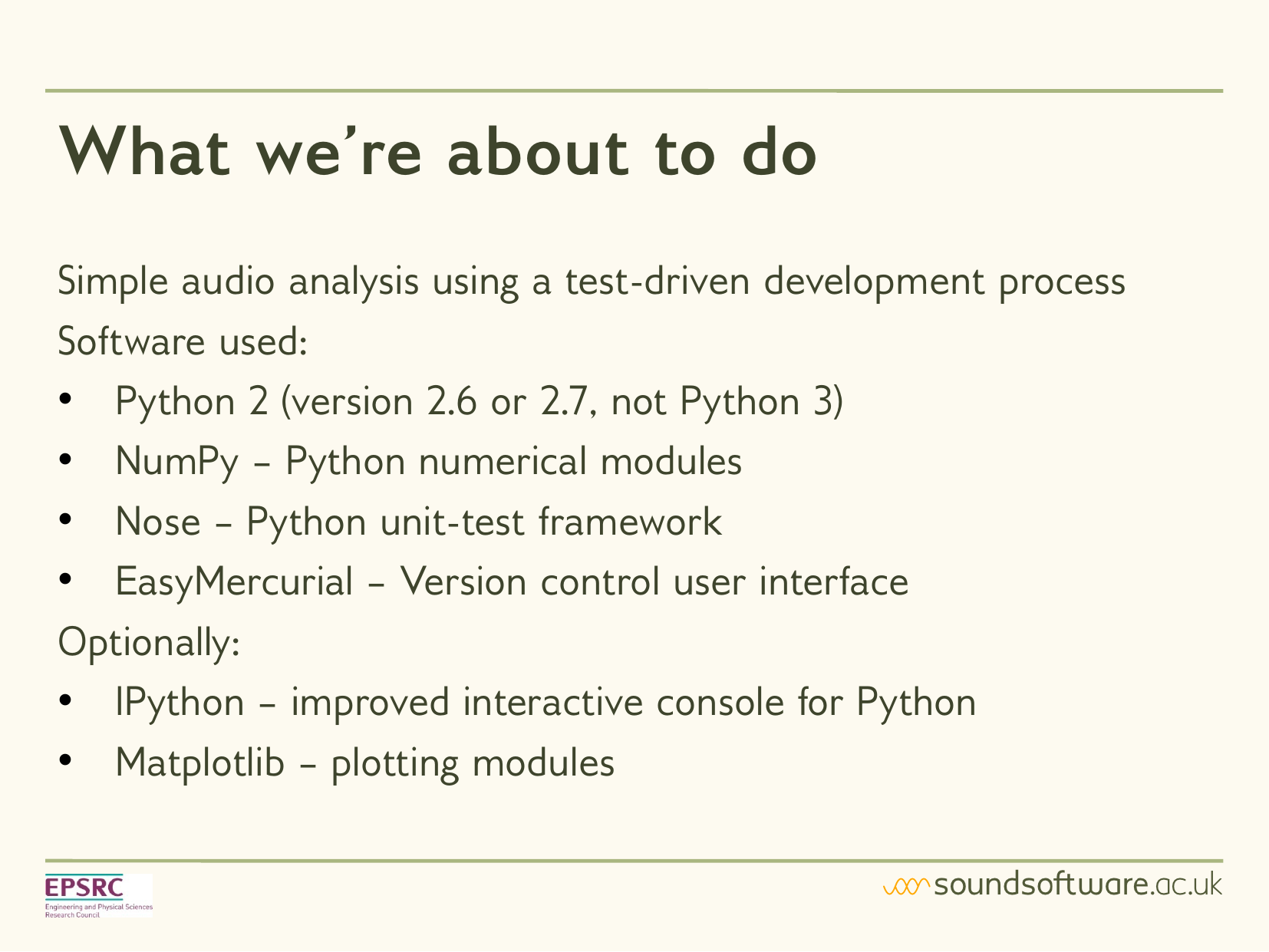

# What we’re about to do
Simple audio analysis using a test-driven development process
Software used:
Python 2 (version 2.6 or 2.7, not Python 3)
NumPy – Python numerical modules
Nose – Python unit-test framework
EasyMercurial – Version control user interface
Optionally:
IPython – improved interactive console for Python
Matplotlib – plotting modules